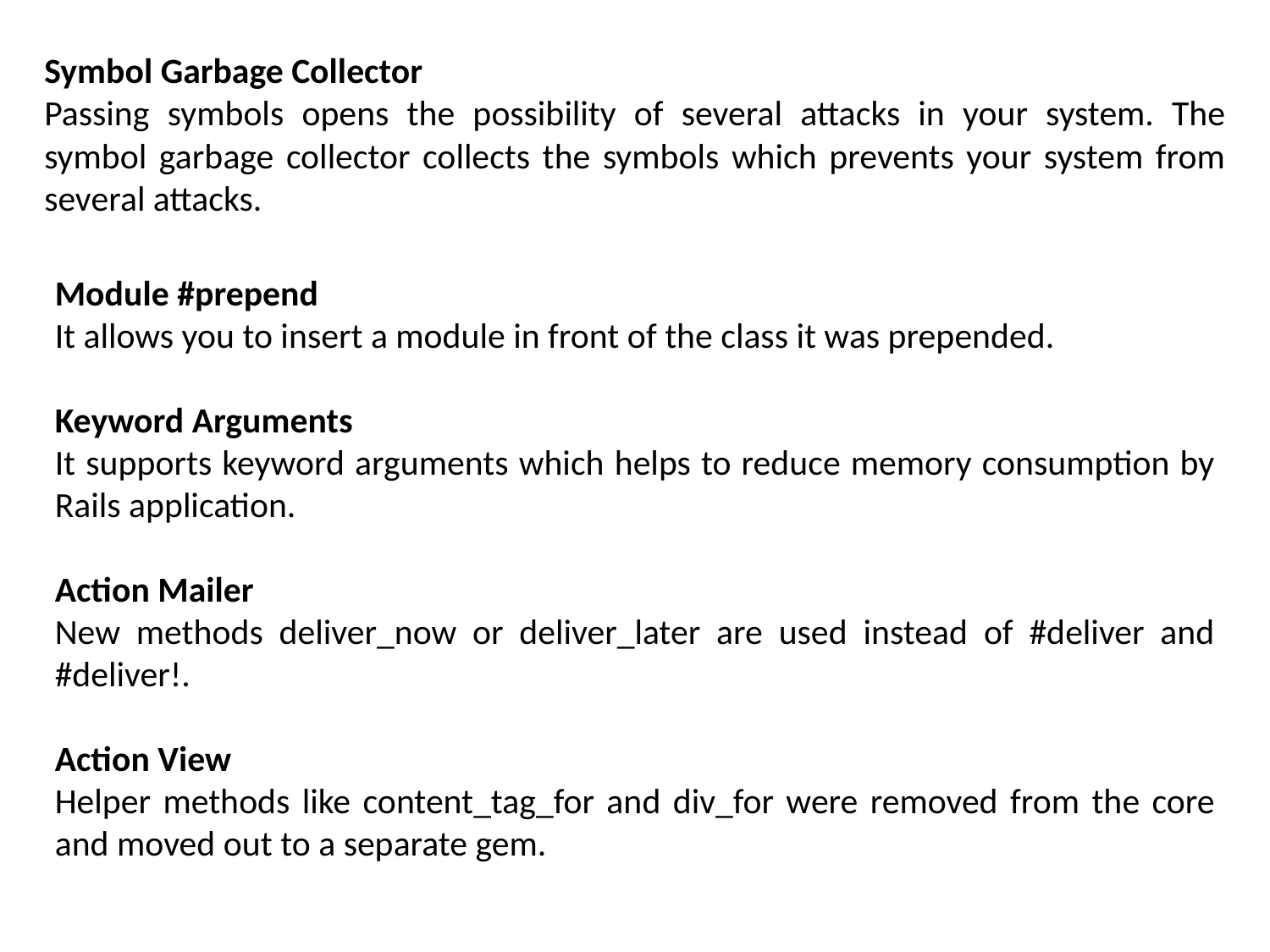

Symbol Garbage Collector
Passing symbols opens the possibility of several attacks in your system. The symbol garbage collector collects the symbols which prevents your system from several attacks.
Module #prepend
It allows you to insert a module in front of the class it was prepended.

Keyword Arguments
It supports keyword arguments which helps to reduce memory consumption by Rails application.

Action Mailer
New methods deliver_now or deliver_later are used instead of #deliver and #deliver!.

Action View
Helper methods like content_tag_for and div_for were removed from the core and moved out to a separate gem.